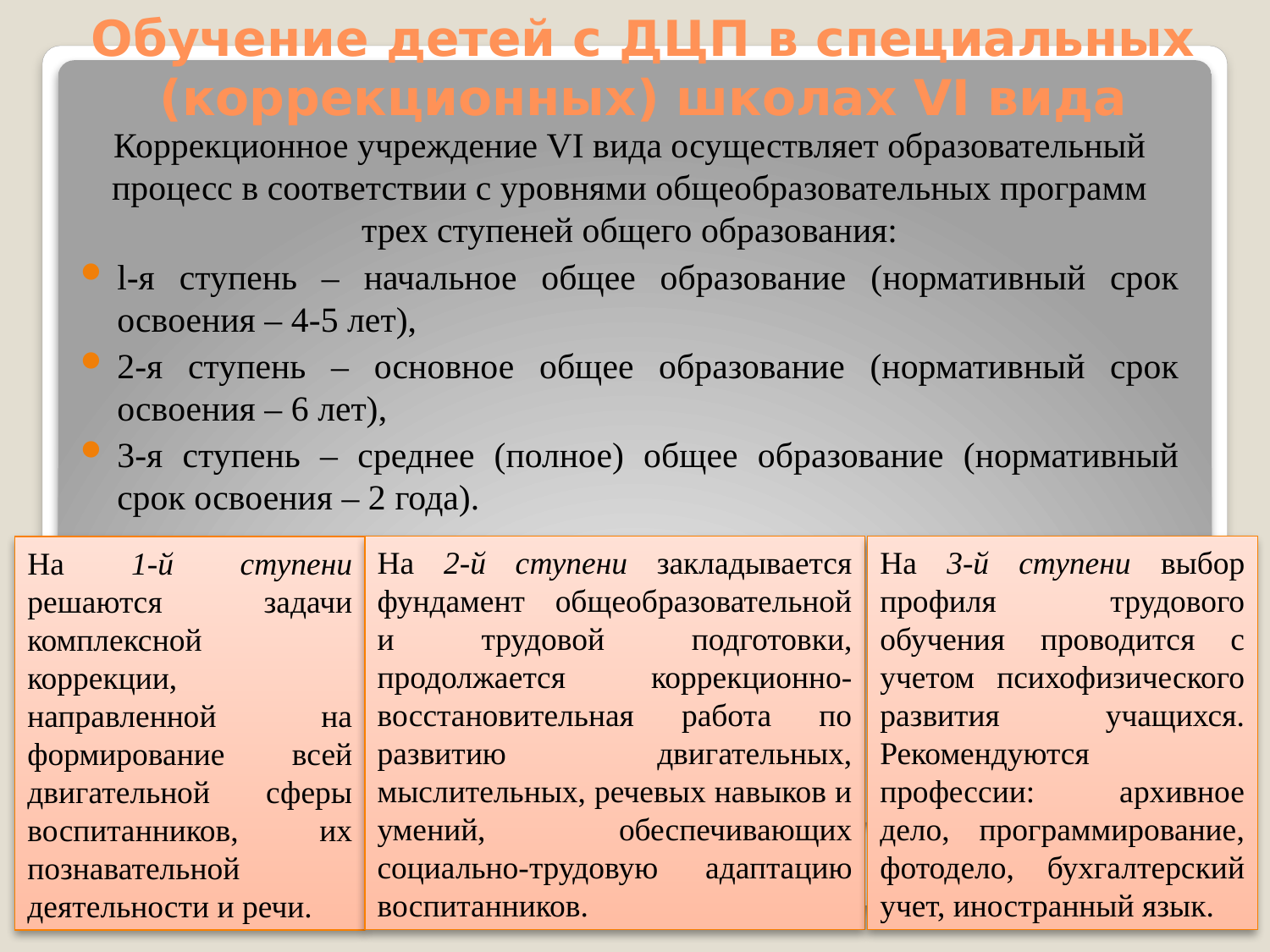

Обучение детей с ДЦП в специальных (коррекционных) школах VI вида
Коррекционное учреждение VI вида осуществляет образовательный процесс в соответствии с уровнями общеобразовательных программ трех ступеней общего образования:
l-я ступень – начальное общее образование (нормативный срок освоения – 4-5 лет),
2-я ступень – основное общее образование (нормативный срок освоения – 6 лет),
3-я ступень – среднее (полное) общее образование (нормативный срок освоения – 2 года).

На 2-й ступени закладывается фундамент общеобразовательной и трудовой подготовки, продолжается коррекционно-восстановительная работа по развитию двигательных, мыслительных, речевых навыков и умений, обеспечивающих социально-трудовую адаптацию воспитанников.
На 3-й ступени выбор профиля трудового обучения проводится с учетом психофизического развития учащихся. Рекомендуются профессии: архивное дело, программирование, фотодело, бухгалтерский учет, иностранный язык.
На 1-й ступени решаются задачи комплексной коррекции, направленной на формирование всей двигательной сферы воспитанников, их познавательной деятельности и речи.